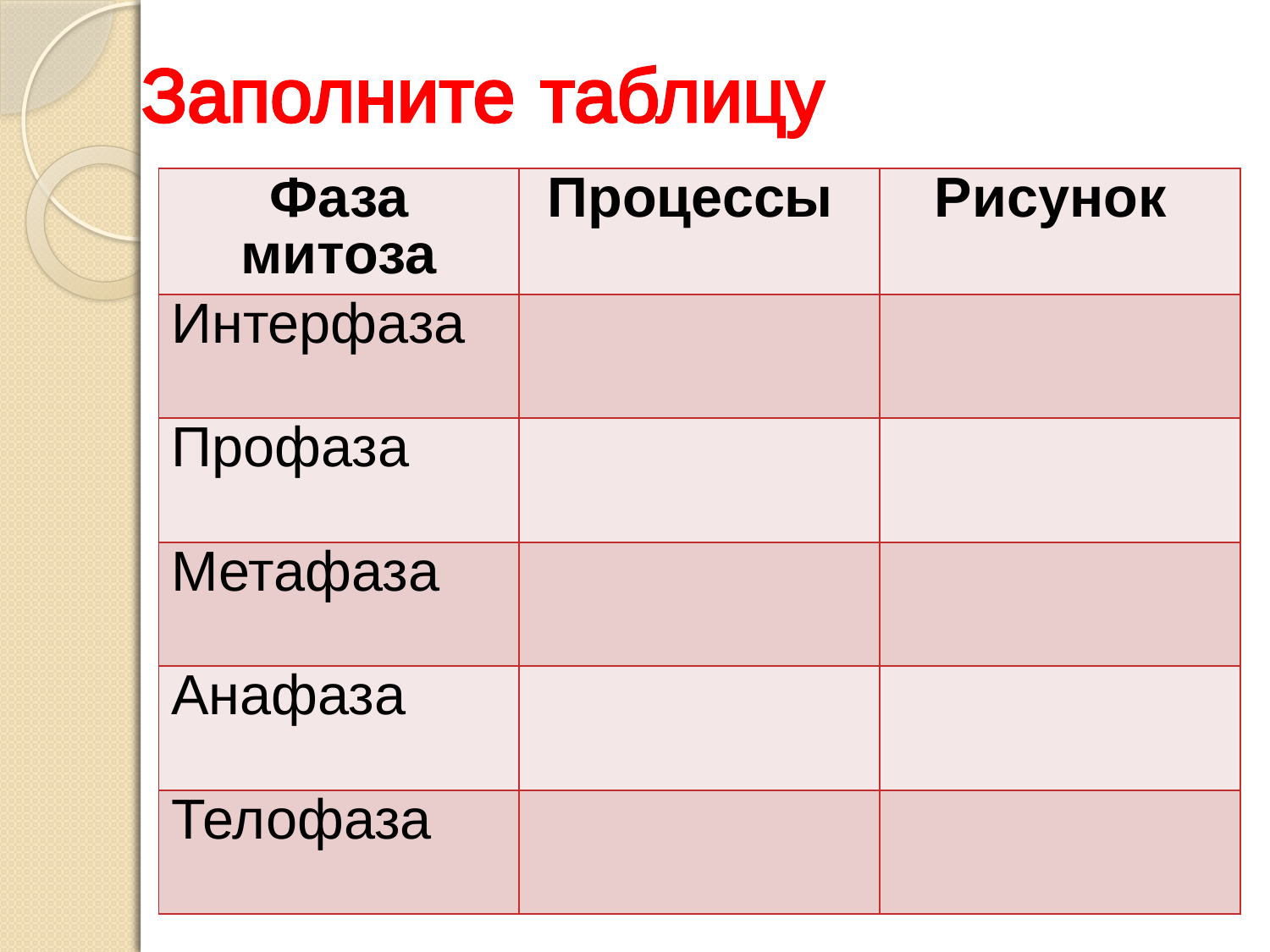

Заполните таблицу
| Фаза митоза | Процессы | Рисунок |
| --- | --- | --- |
| Интерфаза |  |  |
| Профаза |  |  |
| Метафаза |  |  |
| Анафаза |  |  |
| Телофаза |  |  |